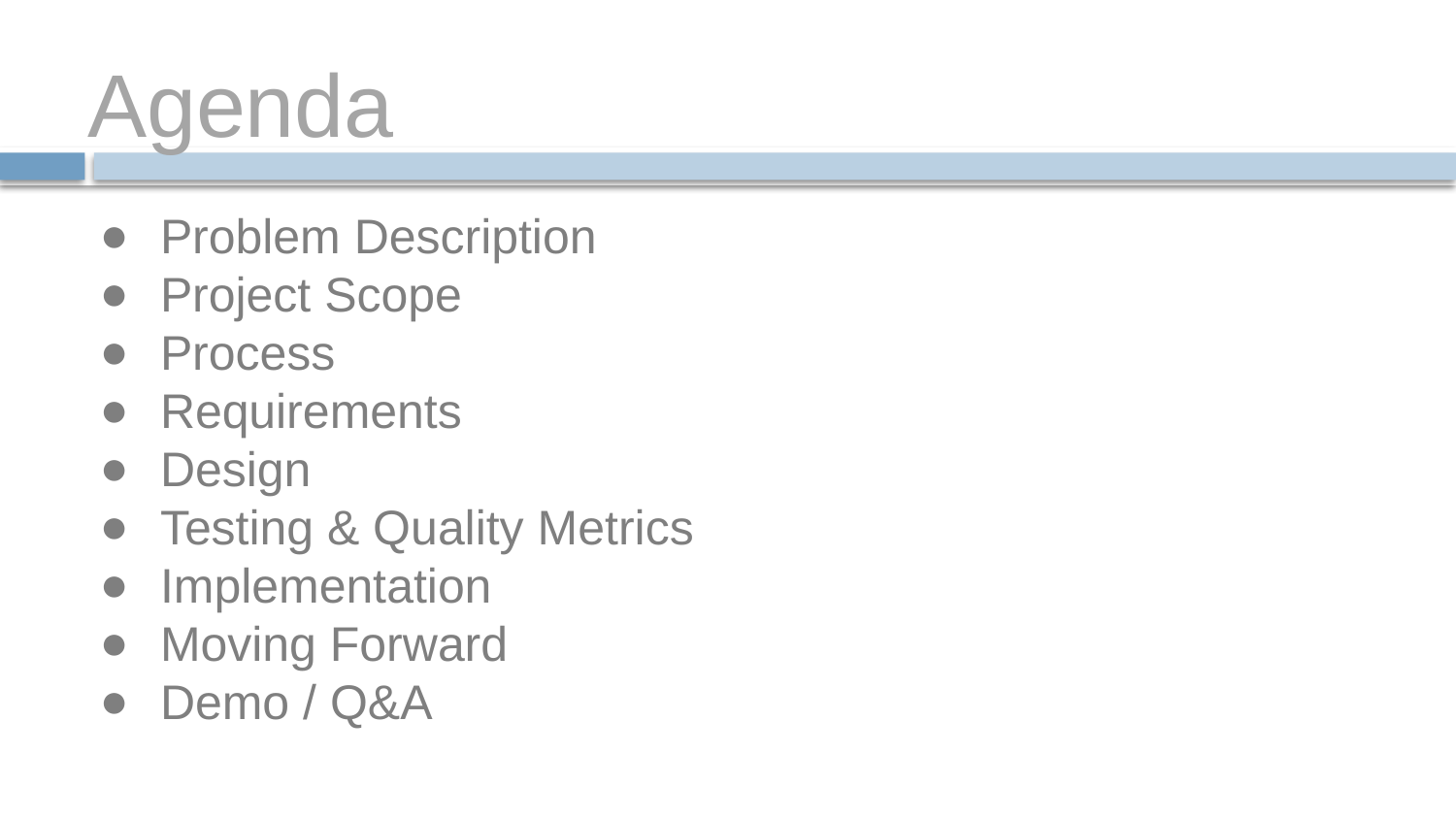

# Agenda
Problem Description
Project Scope
Process
Requirements
Design
Testing & Quality Metrics
Implementation
Moving Forward
Demo / Q&A